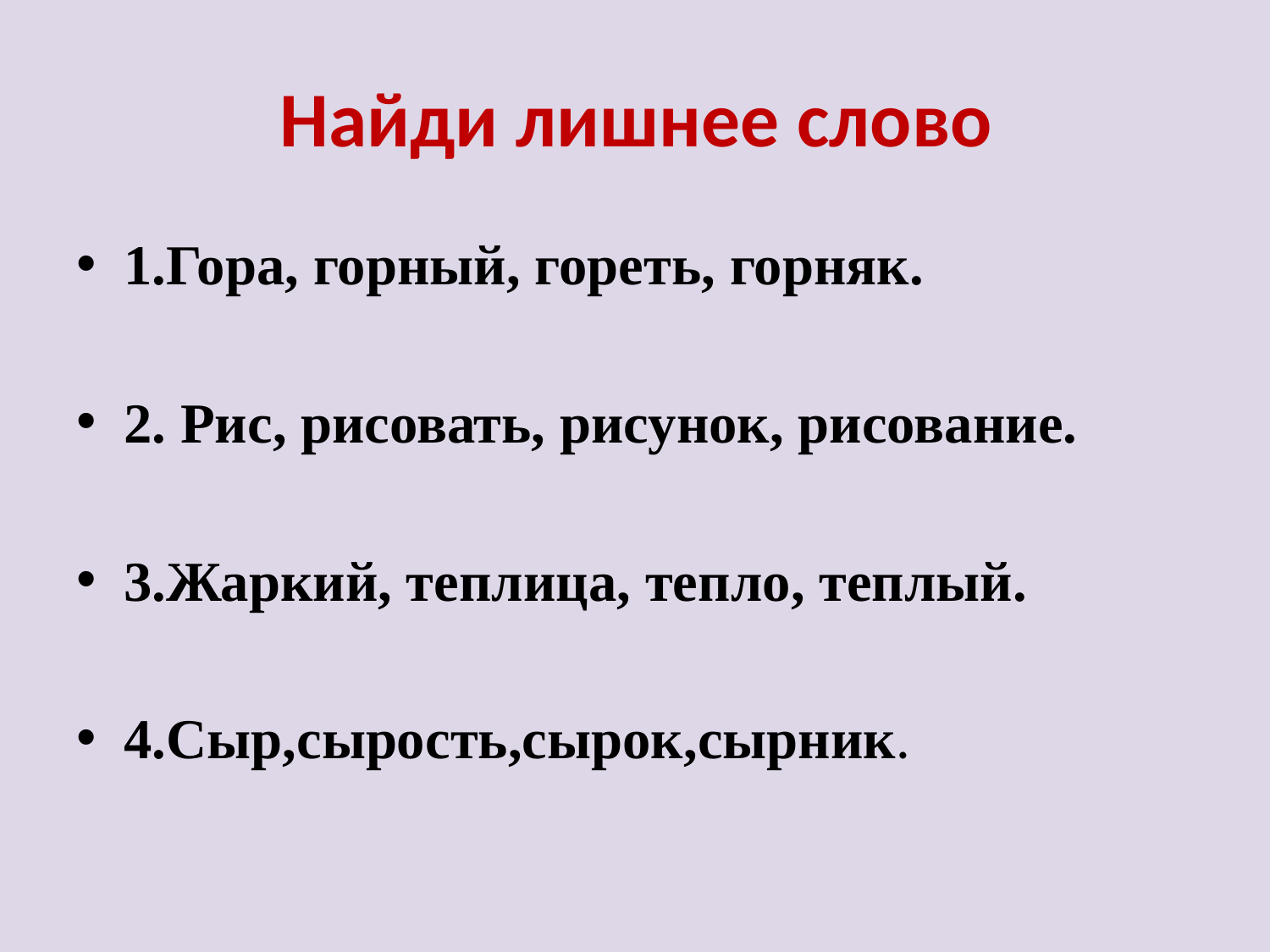

# Найди лишнее слово
1.Гора, горный, гореть, горняк.

2. Рис, рисовать, рисунок, рисование.

3.Жаркий, теплица, тепло, теплый.

4.Сыр,сырость,сырок,сырник.